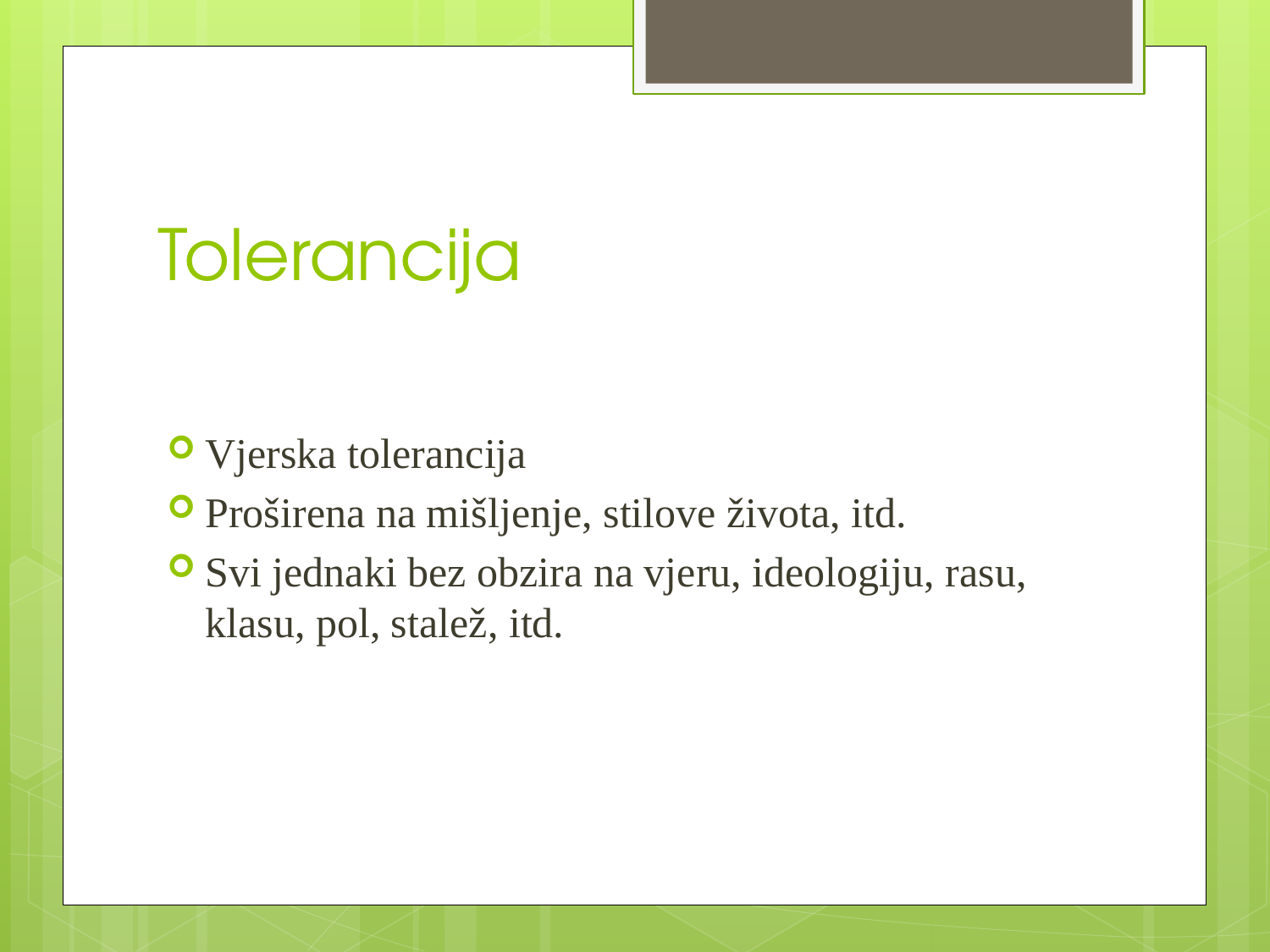

# Tolerancija
Vjerska tolerancija
Proširena na mišljenje, stilove života, itd.
Svi jednaki bez obzira na vjeru, ideologiju, rasu, klasu, pol, stalež, itd.